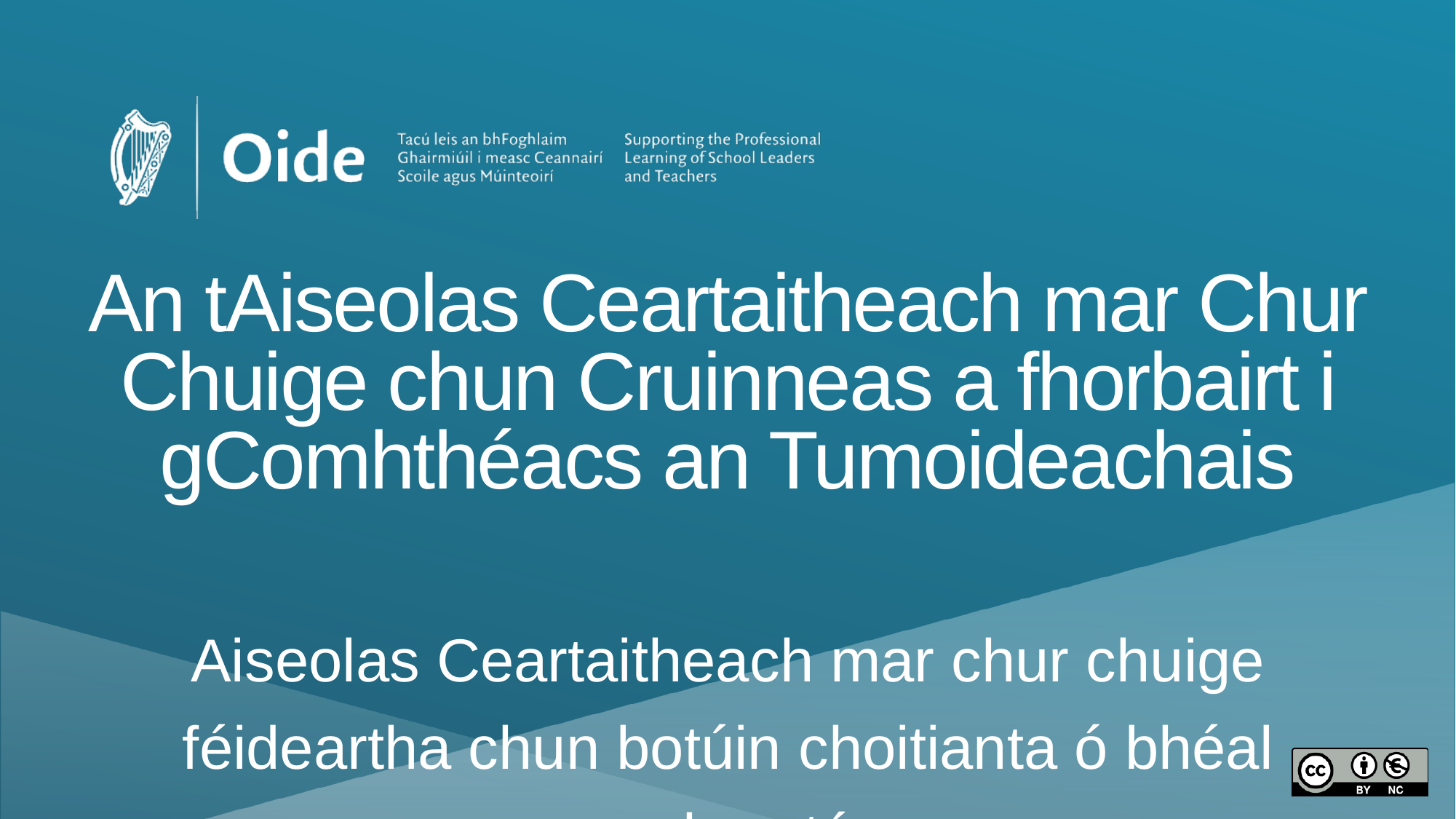

# An tAiseolas Ceartaitheach mar Chur Chuige chun Cruinneas a fhorbairt i gComhthéacs an Tumoideachais
Aiseolas Ceartaitheach mar chur chuige féideartha chun botúin choitianta ó bhéal a cheartú